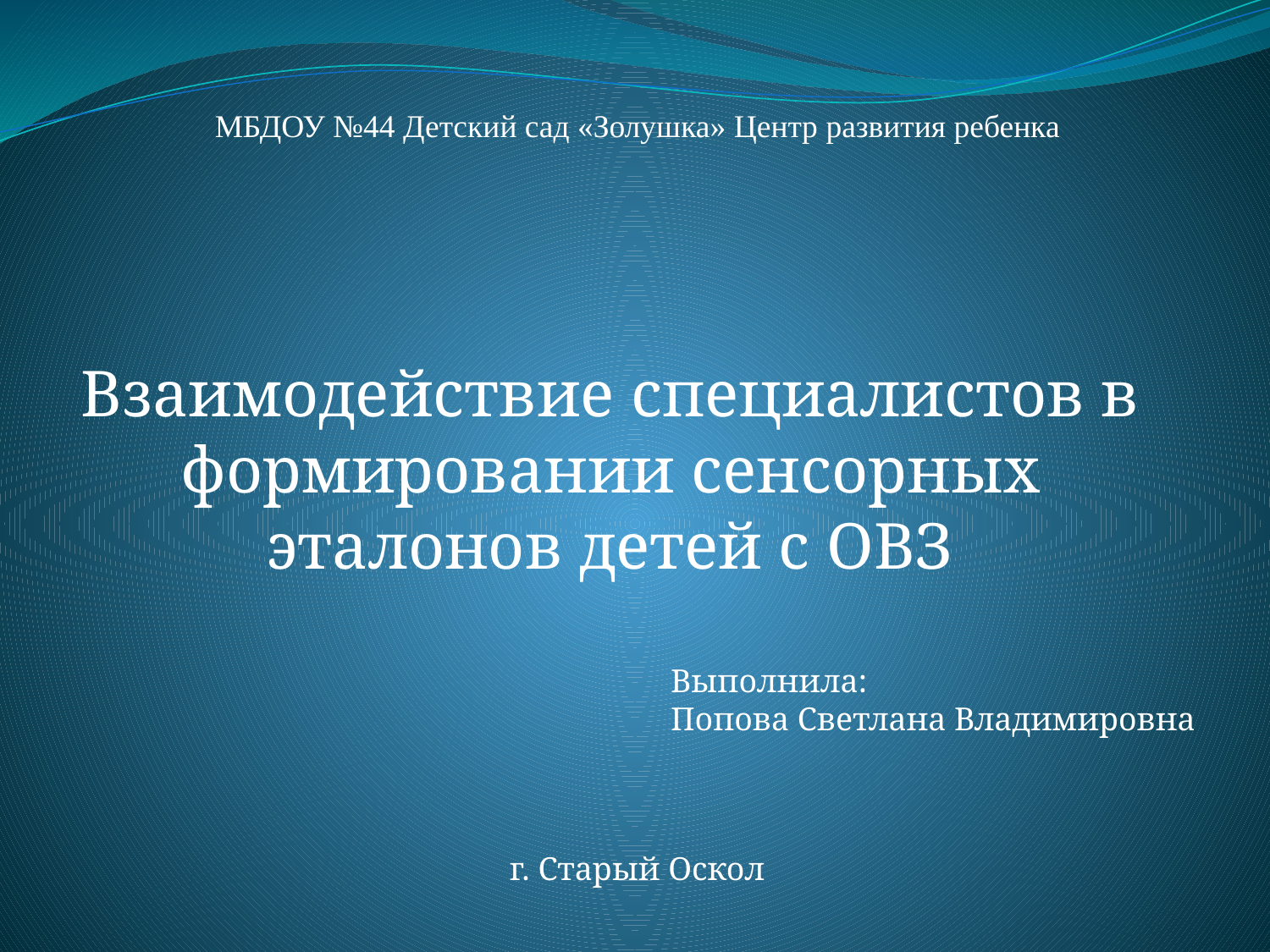

#
МБДОУ №44 Детский сад «Золушка» Центр развития ребенка
Взаимодействие специалистов в формировании сенсорных эталонов детей с ОВЗ
Выполнила:
Попова Светлана Владимировна
г. Старый Оскол